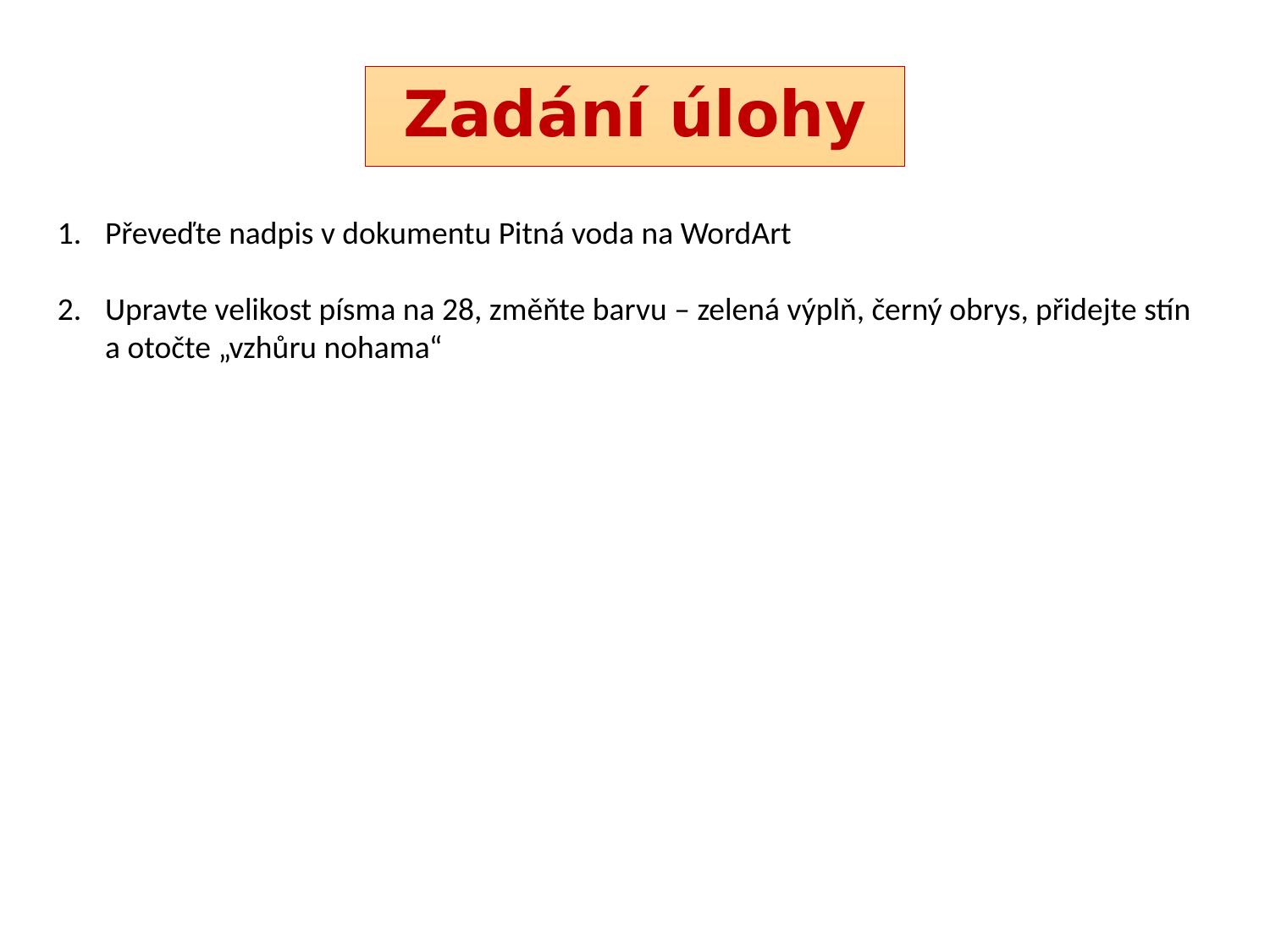

Zadání úlohy
Převeďte nadpis v dokumentu Pitná voda na WordArt

Upravte velikost písma na 28, změňte barvu – zelená výplň, černý obrys, přidejte stín a otočte „vzhůru nohama“